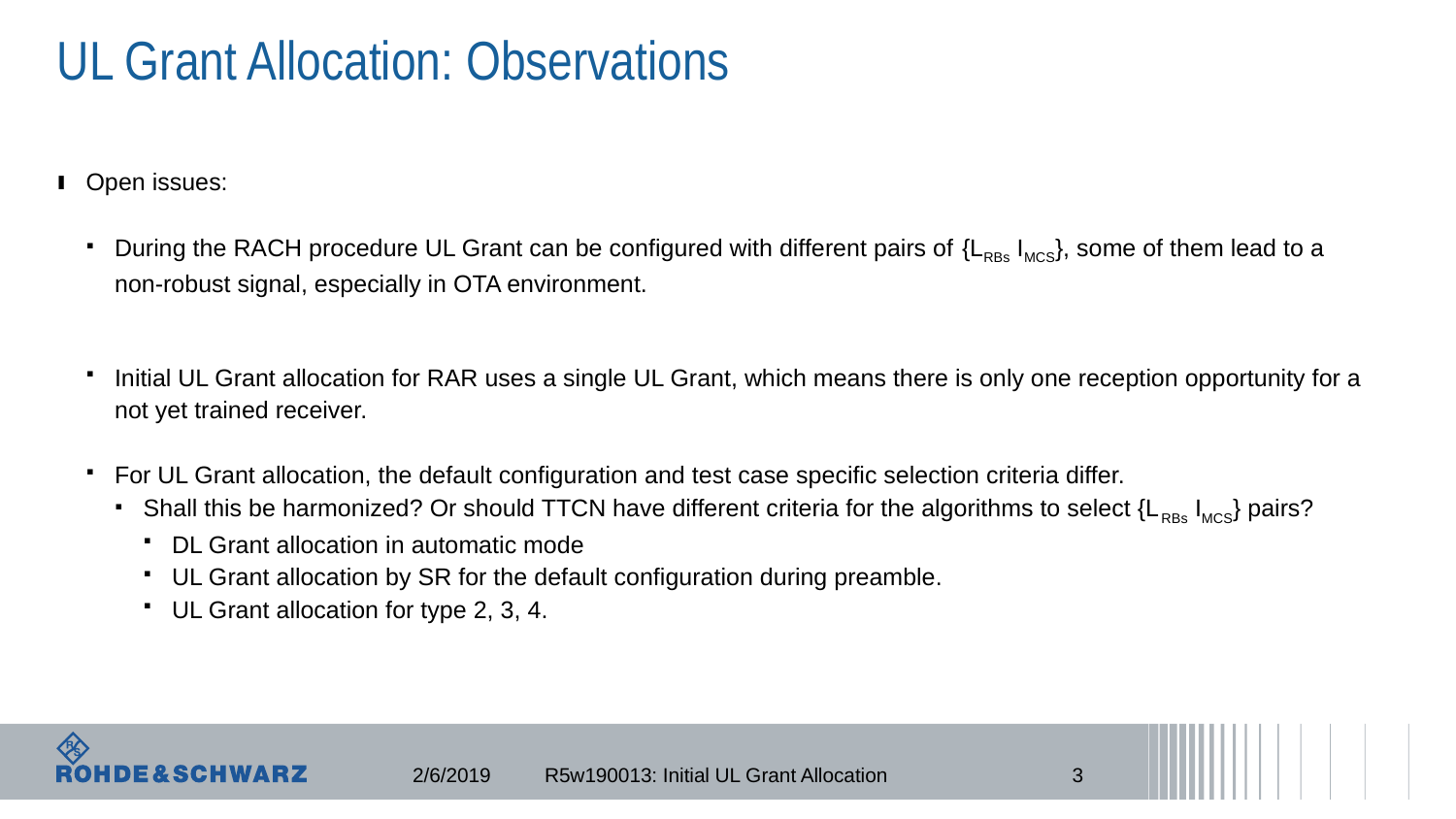

# UL Grant Allocation: Observations
Open issues:

During the RACH procedure UL Grant can be configured with different pairs of {LRBs IMCS}, some of them lead to a non-robust signal, especially in OTA environment.

Initial UL Grant allocation for RAR uses a single UL Grant, which means there is only one reception opportunity for a not yet trained receiver.

For UL Grant allocation, the default configuration and test case specific selection criteria differ.
Shall this be harmonized? Or should TTCN have different criteria for the algorithms to select {LRBs IMCS} pairs?
DL Grant allocation in automatic mode
UL Grant allocation by SR for the default configuration during preamble.
UL Grant allocation for type 2, 3, 4.

2/6/2019
R5w190013: Initial UL Grant Allocation
3